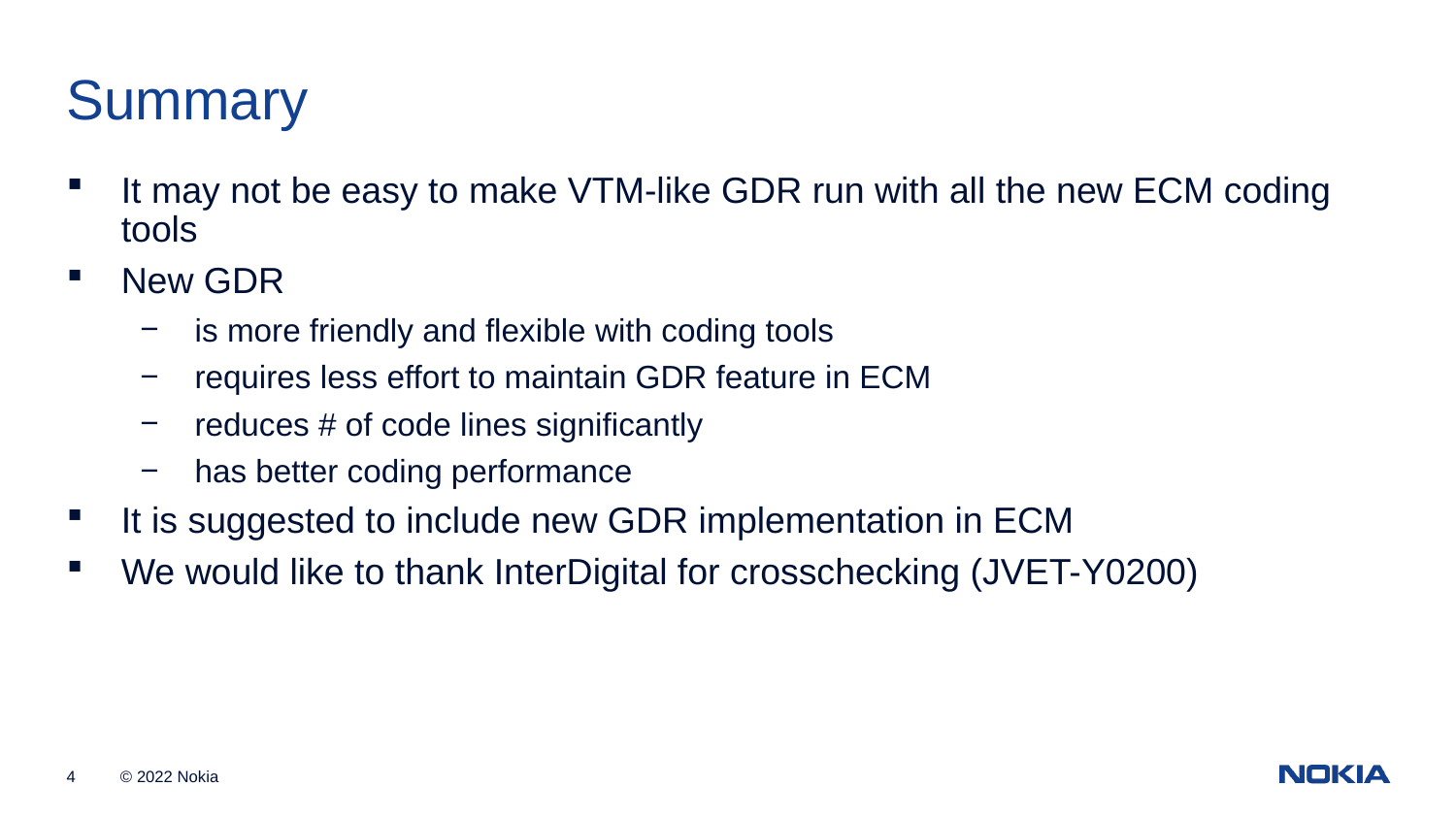

Summary
It may not be easy to make VTM-like GDR run with all the new ECM coding tools
New GDR
is more friendly and flexible with coding tools
requires less effort to maintain GDR feature in ECM
reduces # of code lines significantly
has better coding performance
It is suggested to include new GDR implementation in ECM
We would like to thank InterDigital for crosschecking (JVET-Y0200)